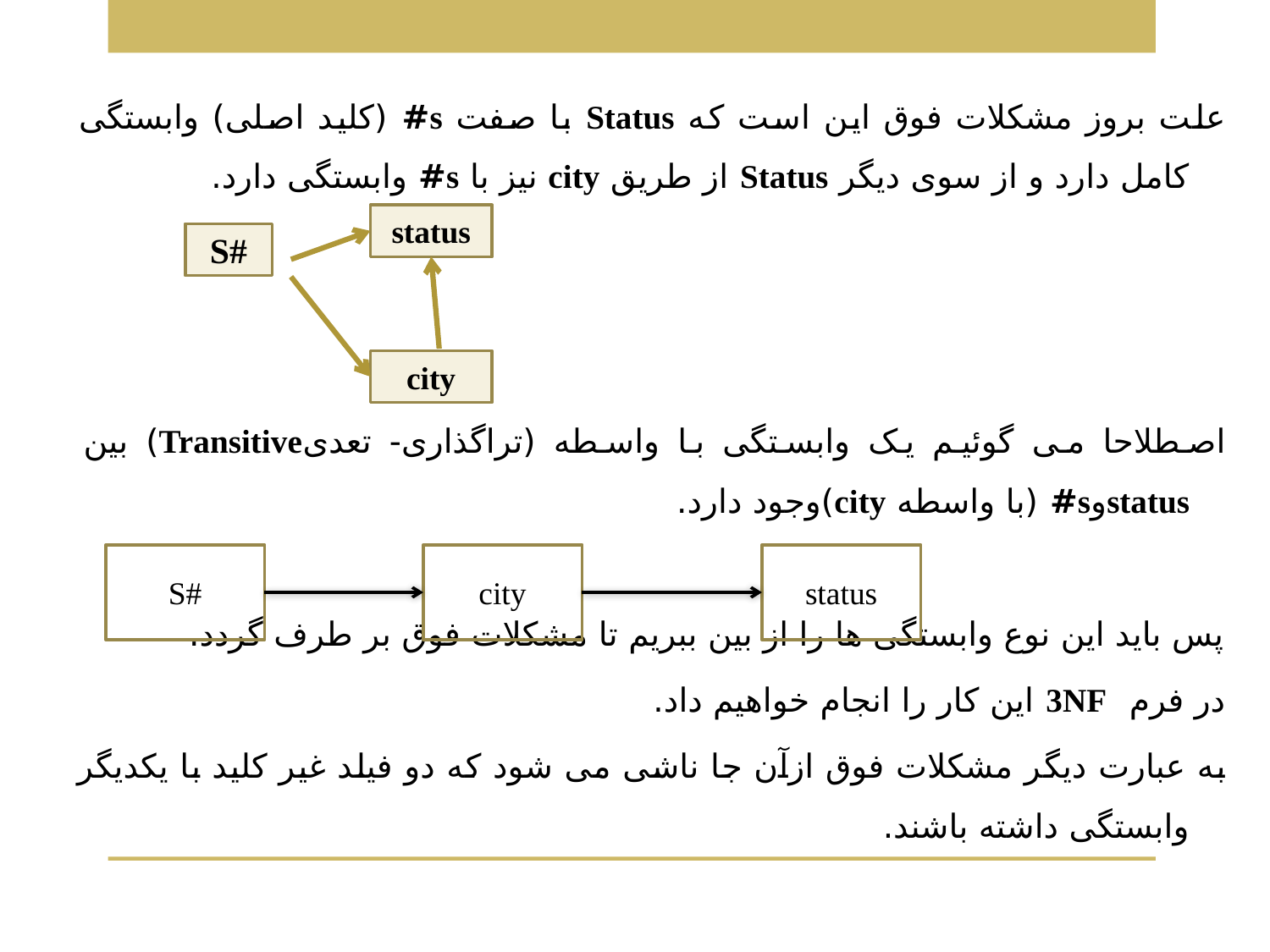

علت بروز مشکلات فوق این است که Status با صفت s# (کلید اصلی) وابستگی کامل دارد و از سوی دیگر Status از طریق city نیز با s# وابستگی دارد.

اصطلاحا می گوئیم یک وابستگی با واسطه (تراگذاری- تعدیTransitive) بین statusوs# (با واسطه city)وجود دارد.

پس باید این نوع وابستگی ها را از بین ببریم تا مشکلات فوق بر طرف گردد.
در فرم  3NF این کار را انجام خواهیم داد.
به عبارت دیگر مشکلات فوق ازآن جا ناشی می شود که دو فیلد غیر کلید با یکدیگر وابستگی داشته باشند.
status
S#
city
S#
city
status